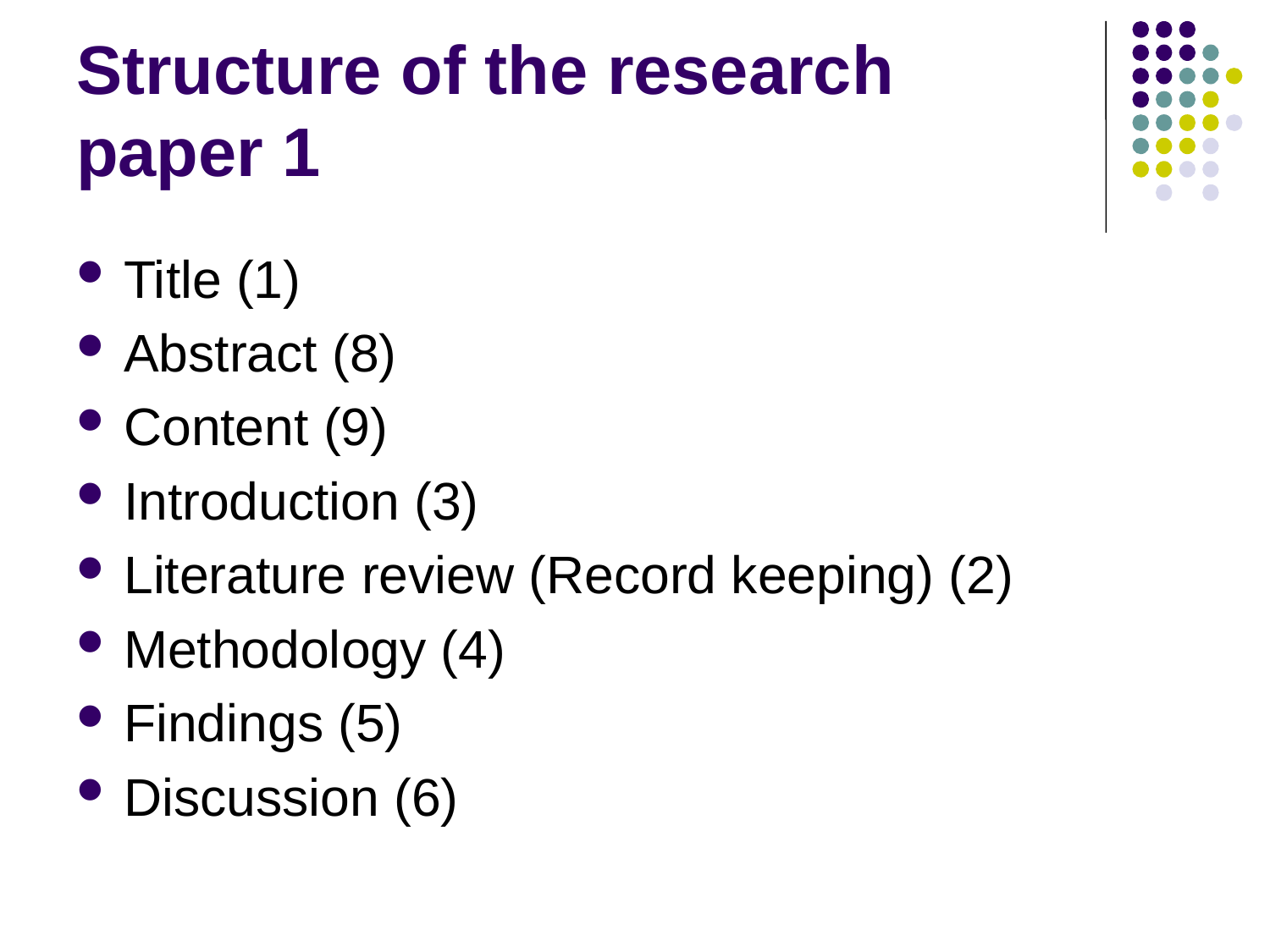

# Structure of the research paper 1
Title (1)
Abstract (8)
Content (9)
Introduction (3)
Literature review (Record keeping) (2)
Methodology (4)
Findings (5)
Discussion (6)